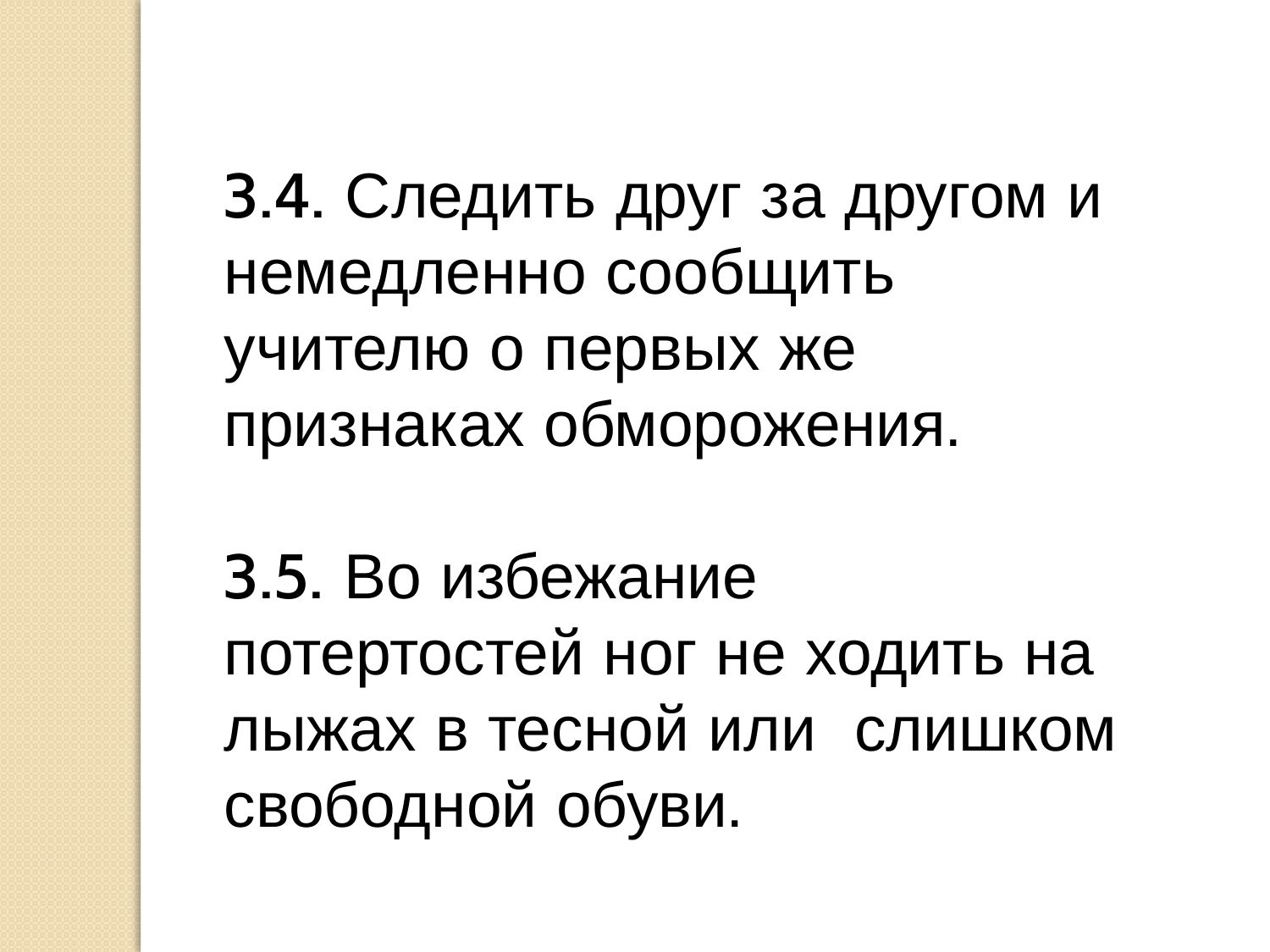

3.4. Следить друг за другом и немедленно сообщить учителю о первых же признаках обморожения.

3.5. Во избежание потертостей ног не ходить на лыжах в тесной или  слишком свободной обуви.